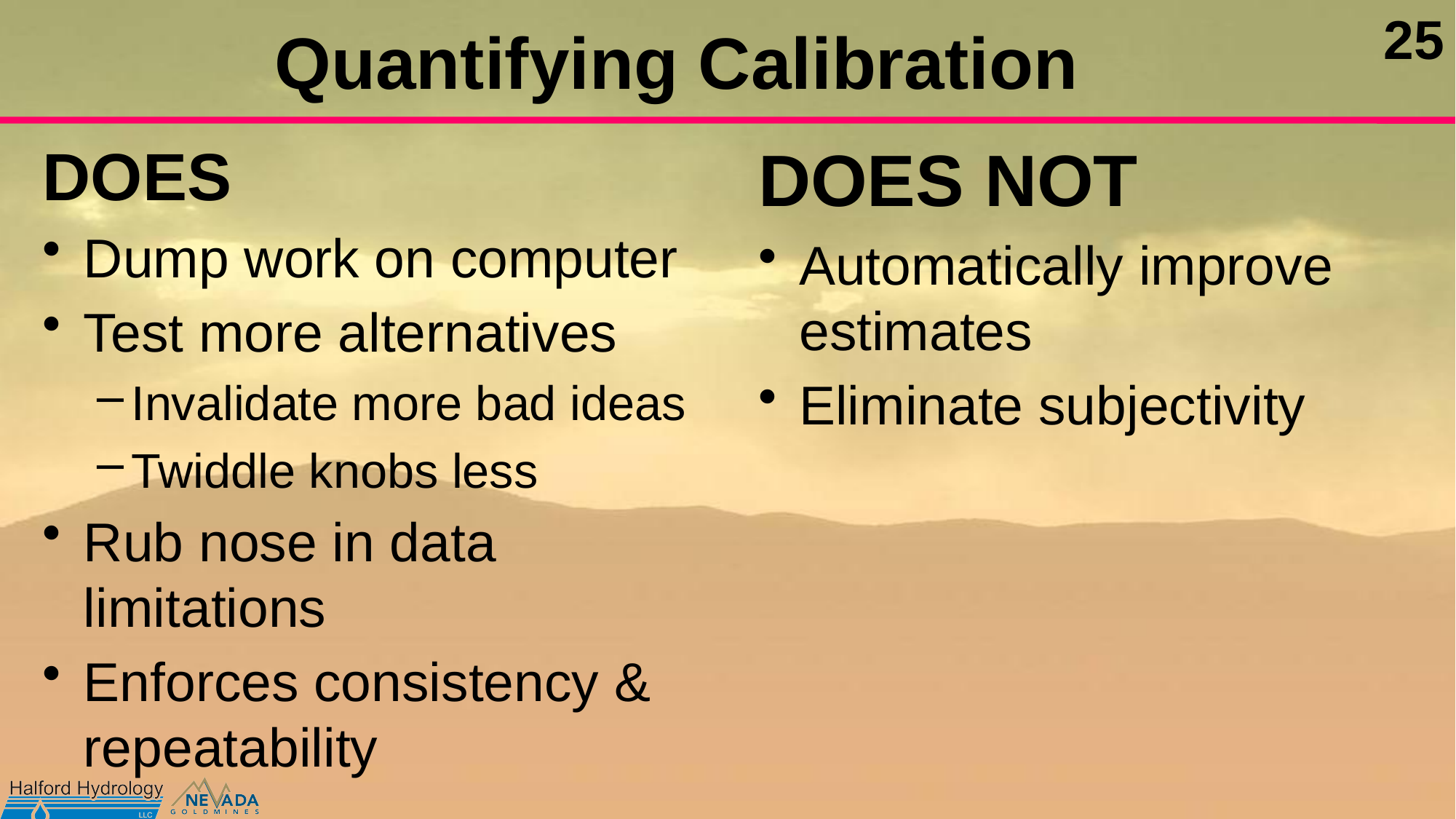

# Quantifying Calibration
DOES
Dump work on computer
Test more alternatives
Invalidate more bad ideas
Twiddle knobs less
Rub nose in data limitations
Enforces consistency & repeatability
DOES NOT
Automatically improve estimates
Eliminate subjectivity